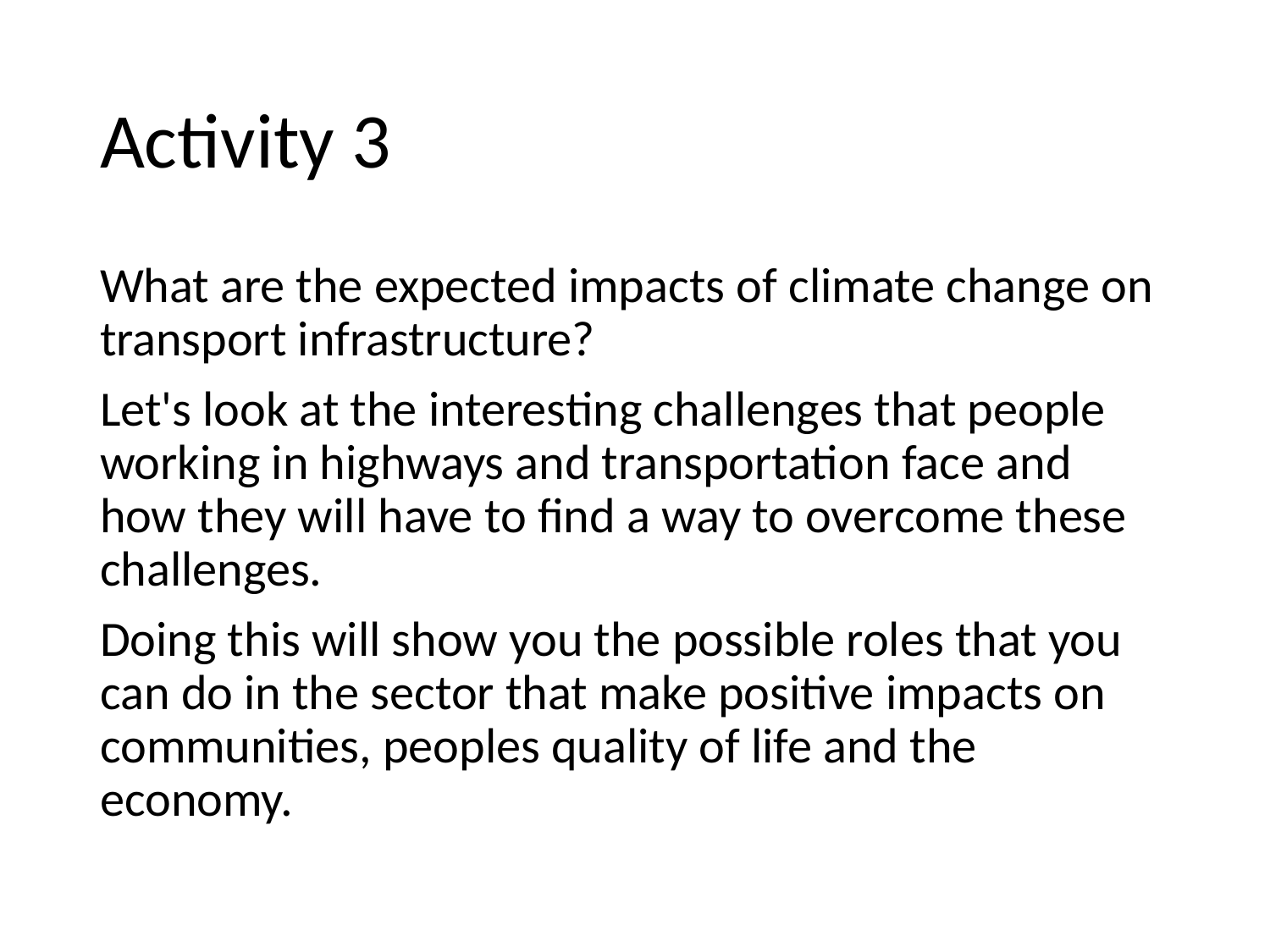

# Activity 3
What are the expected impacts of climate change on transport infrastructure?
Let's look at the interesting challenges that people working in highways and transportation face and how they will have to find a way to overcome these challenges.
Doing this will show you the possible roles that you can do in the sector that make positive impacts on communities, peoples quality of life and the economy.